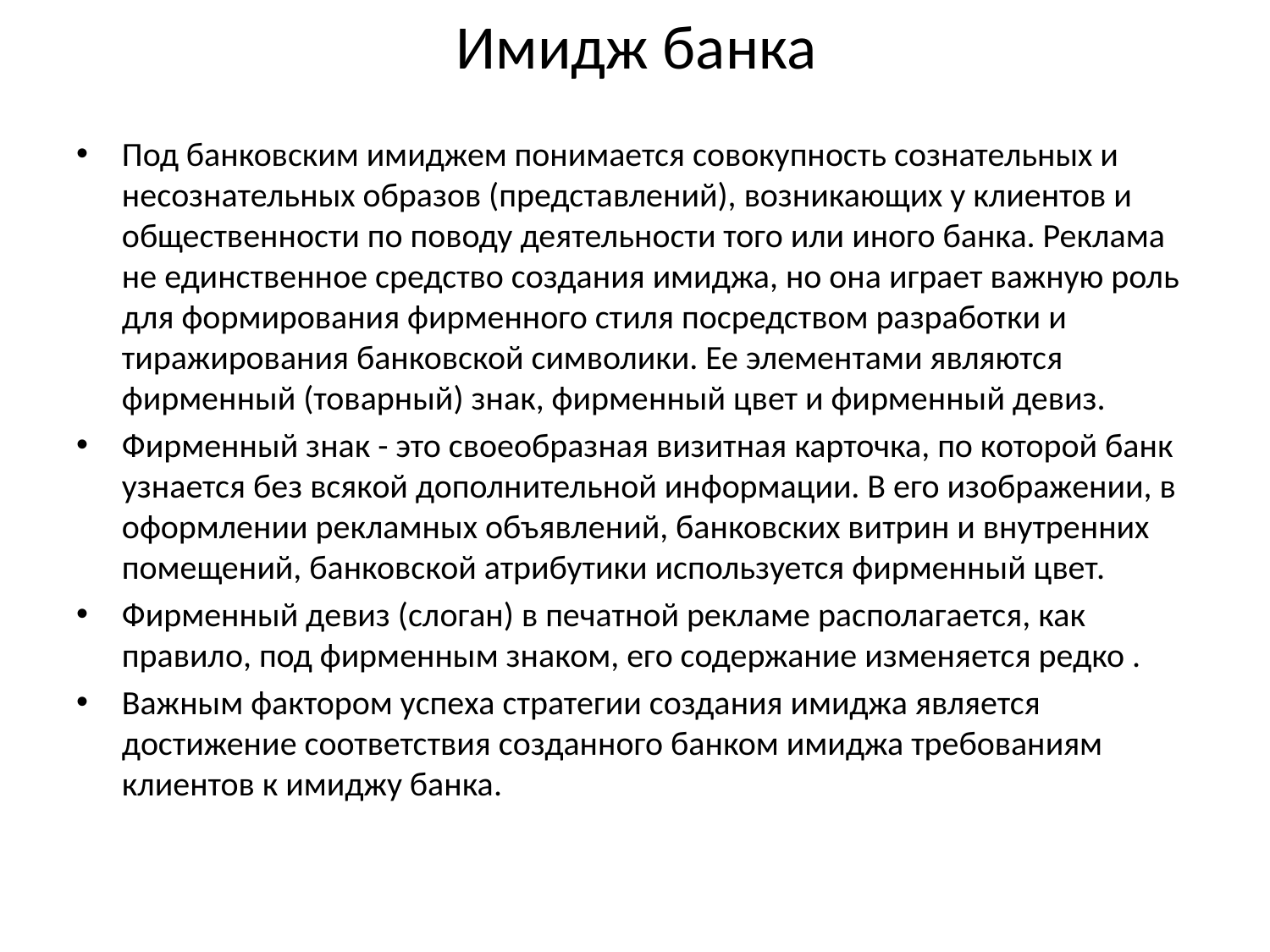

# Имидж банка
Под банковским имиджем понимается совокупность сознательных и несознательных образов (представлений), возникающих у клиентов и общественности по поводу деятельности того или иного банка. Реклама не единственное средство создания имиджа, но она играет важную роль для формирования фирменного стиля посредством разработки и тиражирования банковской символики. Ее элементами являются фирменный (товарный) знак, фирменный цвет и фирменный девиз.
Фирменный знак - это своеобразная визитная карточка, по которой банк узнается без всякой дополнительной информации. В его изображении, в оформлении рекламных объявлений, банковских витрин и внутренних помещений, банковской атрибутики используется фирменный цвет.
Фирменный девиз (слоган) в печатной рекламе располагается, как правило, под фирменным знаком, его содержание изменяется редко .
Важным фактором успеха стратегии создания имиджа является достижение соответствия созданного банком имиджа требованиям клиентов к имиджу банка.